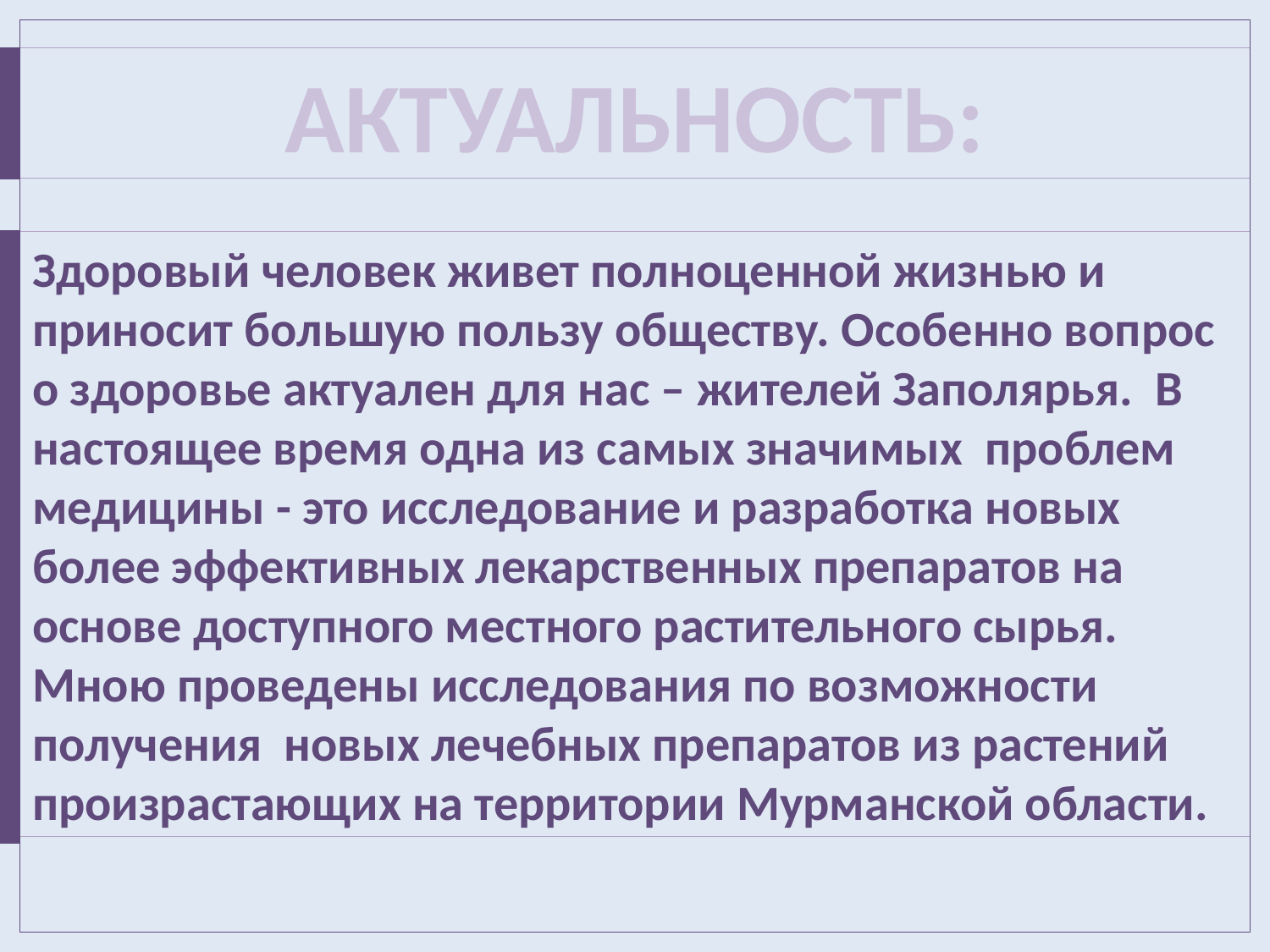

АКТУАЛЬНОСТЬ:

Здоровый человек живет полноценной жизнью и приносит большую пользу обществу. Особенно вопрос о здоровье актуален для нас – жителей Заполярья.  В настоящее время одна из самых значимых  проблем медицины - это исследование и разработка новых более эффективных лекарственных препаратов на основе доступного местного растительного сырья. Мною проведены исследования по возможности получения  новых лечебных препаратов из растений произрастающих на территории Мурманской области.